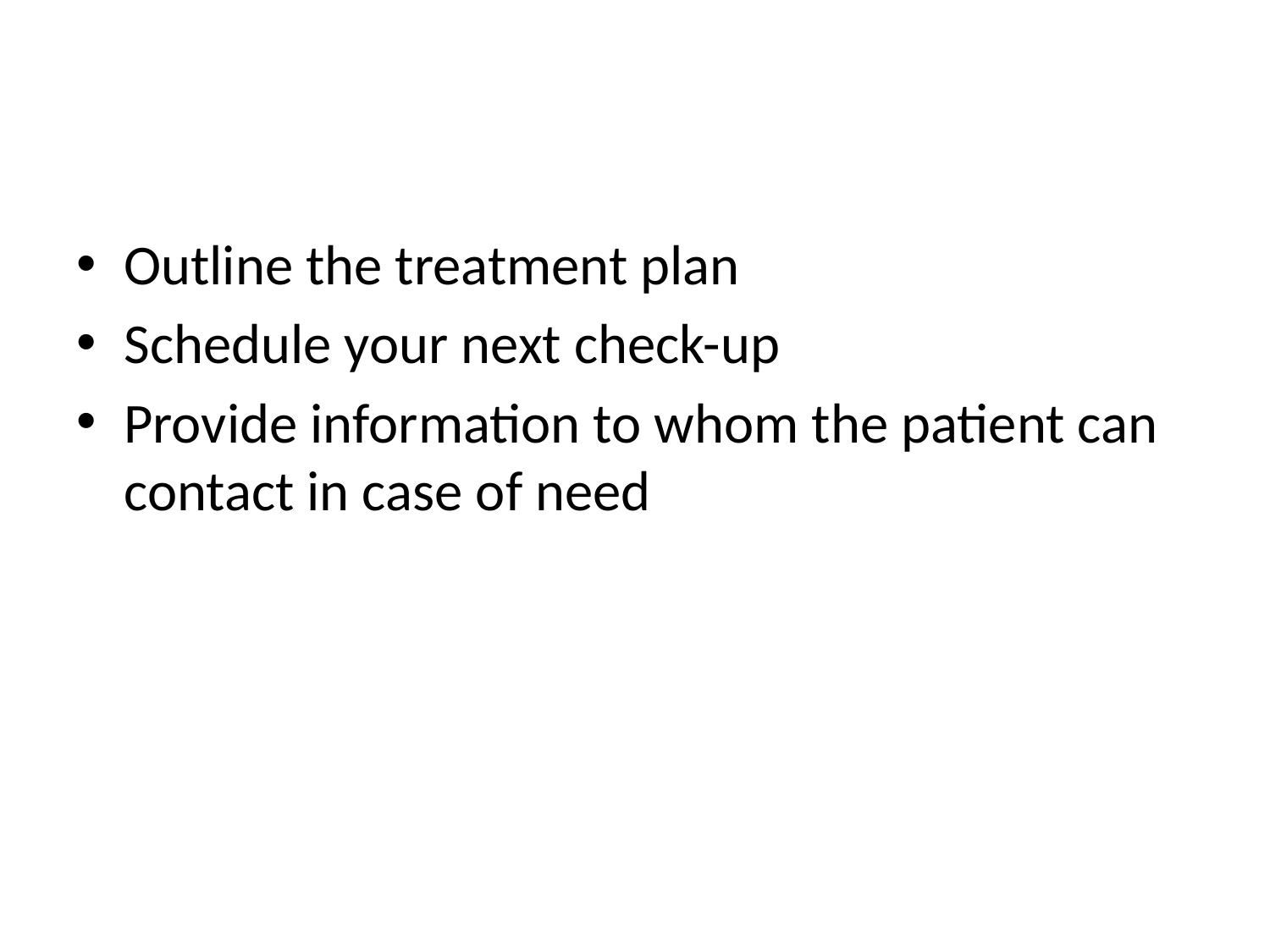

#
Outline the treatment plan
Schedule your next check-up
Provide information to whom the patient can contact in case of need